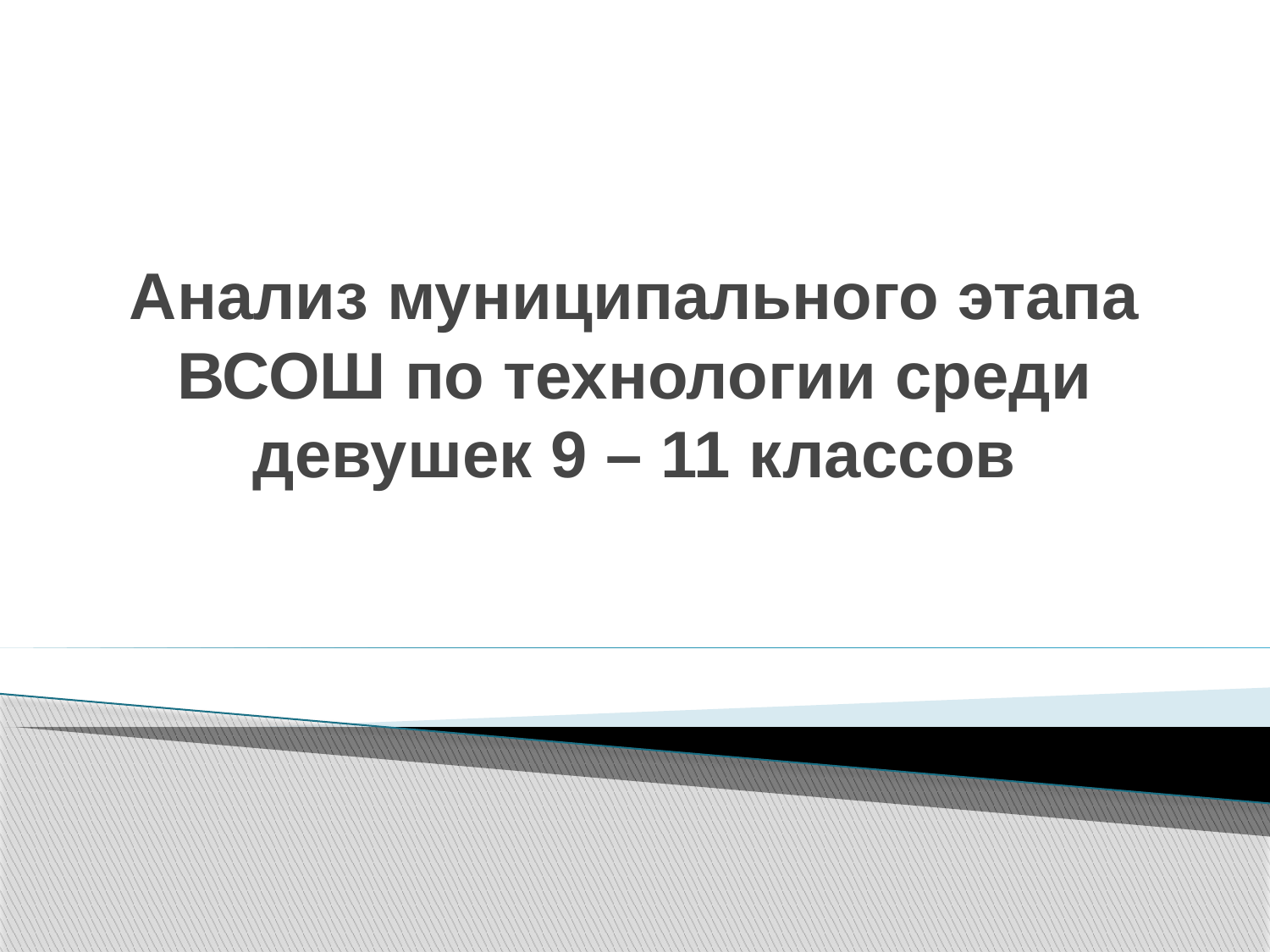

# Анализ муниципального этапа ВСОШ по технологии среди девушек 9 – 11 классов